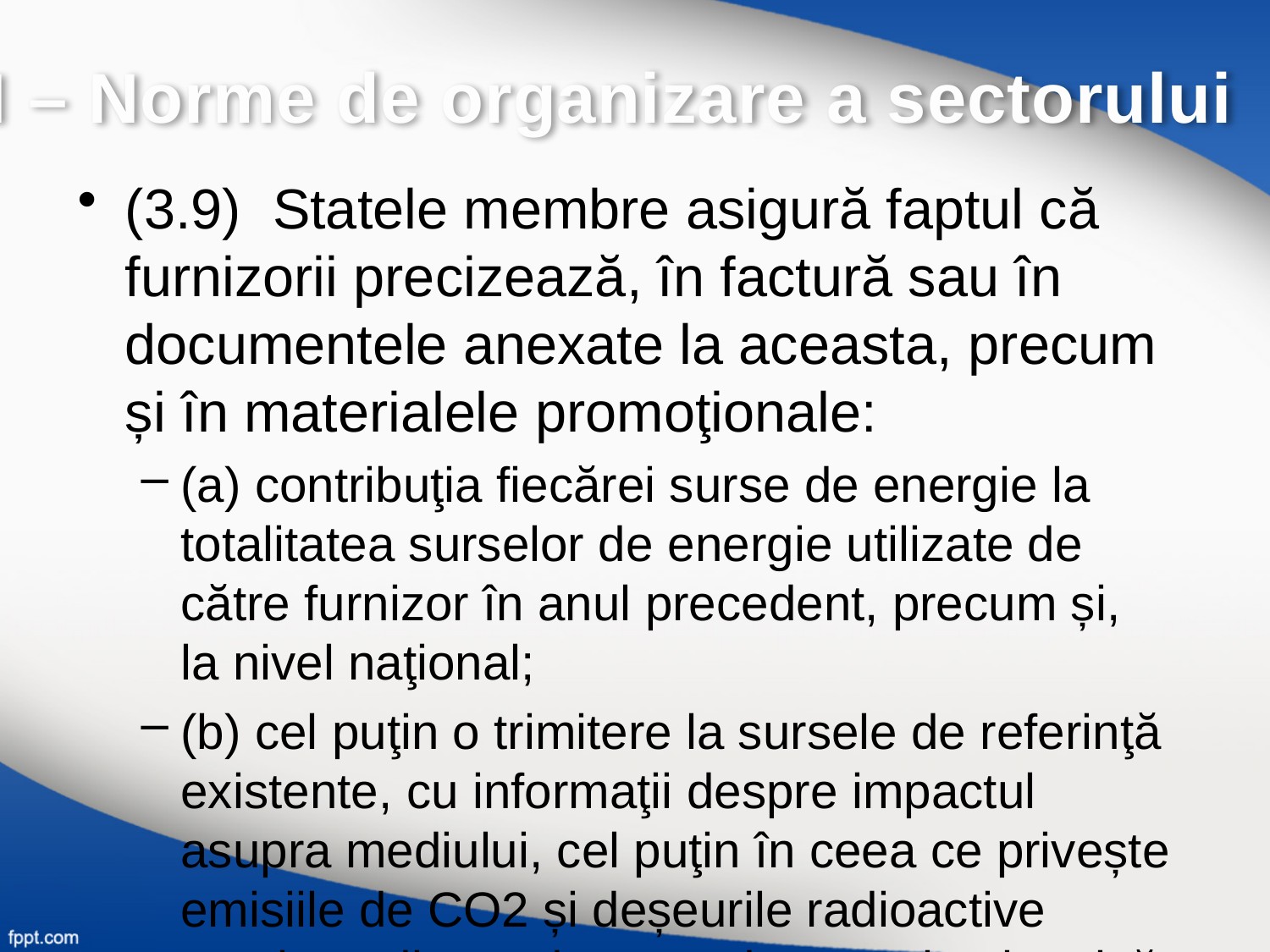

II – Norme de organizare a sectorului
(3.9)  Statele membre asigură faptul că furnizorii precizează, în factură sau în documentele anexate la aceasta, precum și în materialele promoţionale:
(a) contribuţia fiecărei surse de energie la totalitatea surselor de energie utilizate de către furnizor în anul precedent, precum și, la nivel naţional;
(b) cel puţin o trimitere la sursele de referinţă existente, cu informaţii despre impactul asupra mediului, cel puţin în ceea ce privește emisiile de CO2 și deșeurile radioactive rezultate din producerea de energie electrică pornind de la totalitatea surselor de energie utilizate de către furnizor în anul precedent.
(c) informaţiile privind drepturile și căile de atac de care dispun în caz de litigiu.